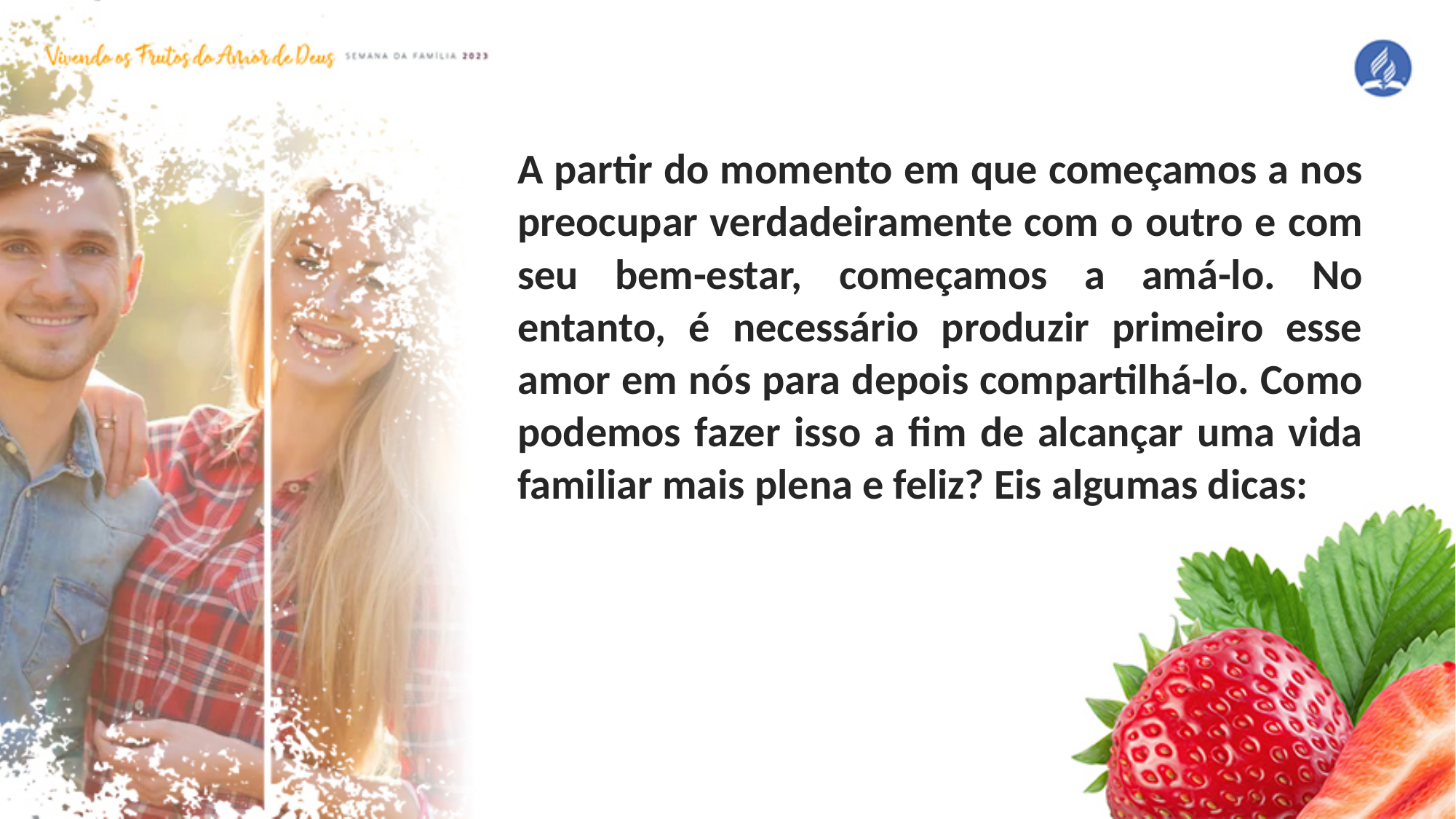

A partir do momento em que começamos a nos preocupar verdadeiramente com o outro e com seu bem-estar, começamos a amá-lo. No entanto, é necessário produzir primeiro esse amor em nós para depois compartilhá-lo. Como podemos fazer isso a fim de alcançar uma vida familiar mais plena e feliz? Eis algumas dicas: